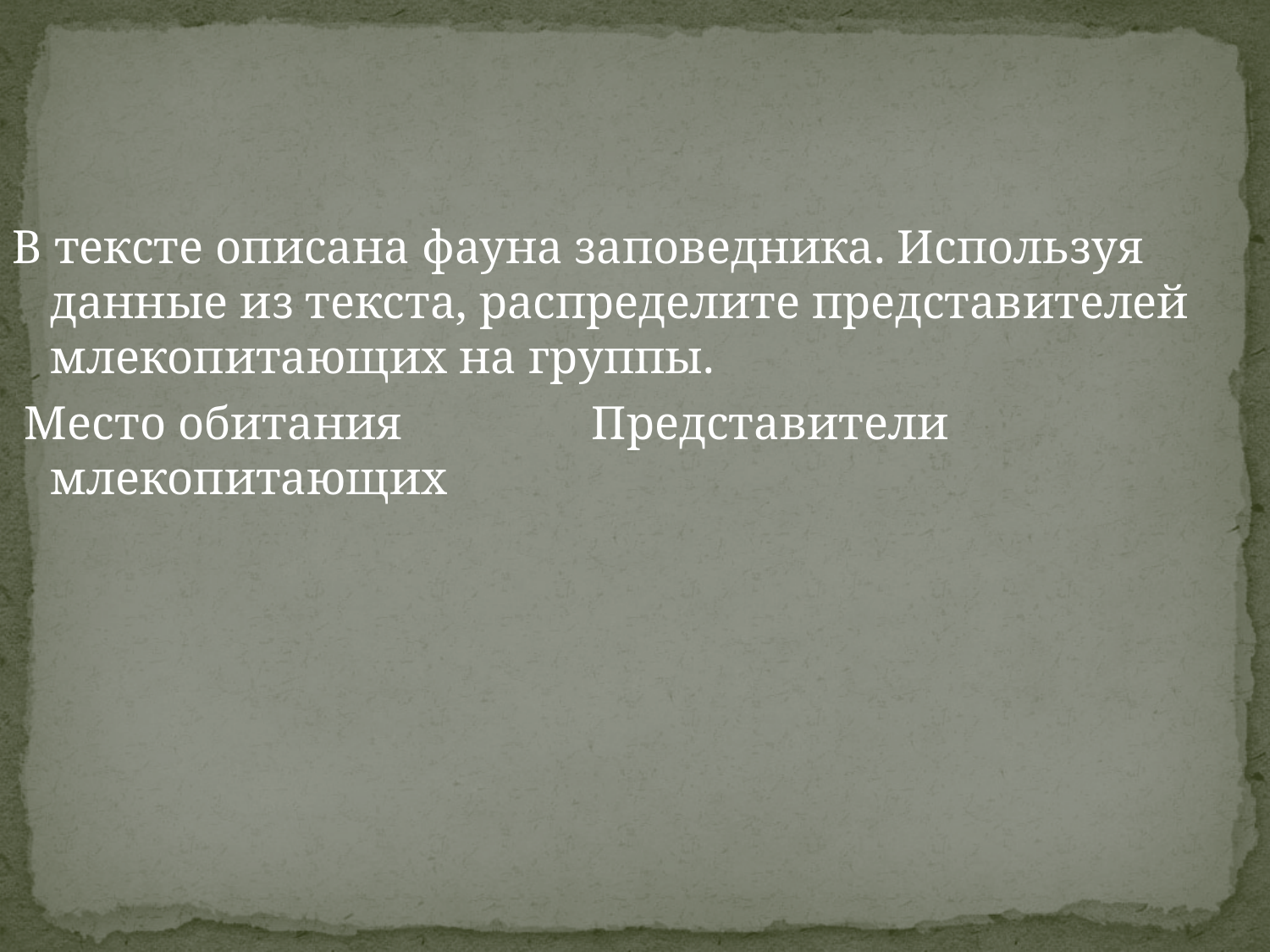

#
В тексте описана фауна заповедника. Используя данные из текста, распределите представителей млекопитающих на группы.
 Место обитания                Представители  млекопитающих